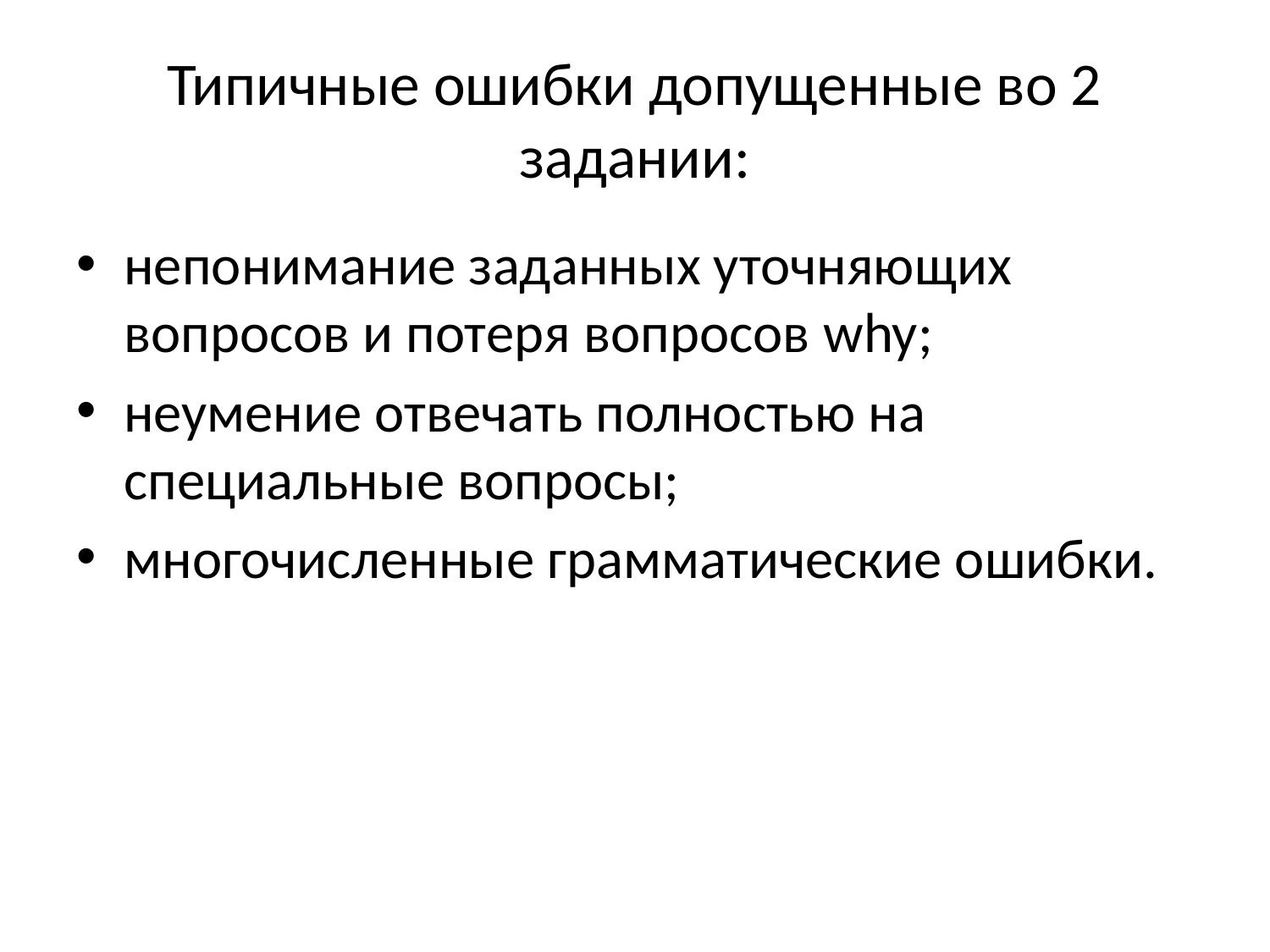

# Типичные ошибки допущенные во 2 задании:
непонимание заданных уточняющих вопросов и потеря вопросов why;
неумение отвечать полностью на специальные вопросы;
многочисленные грамматические ошибки.